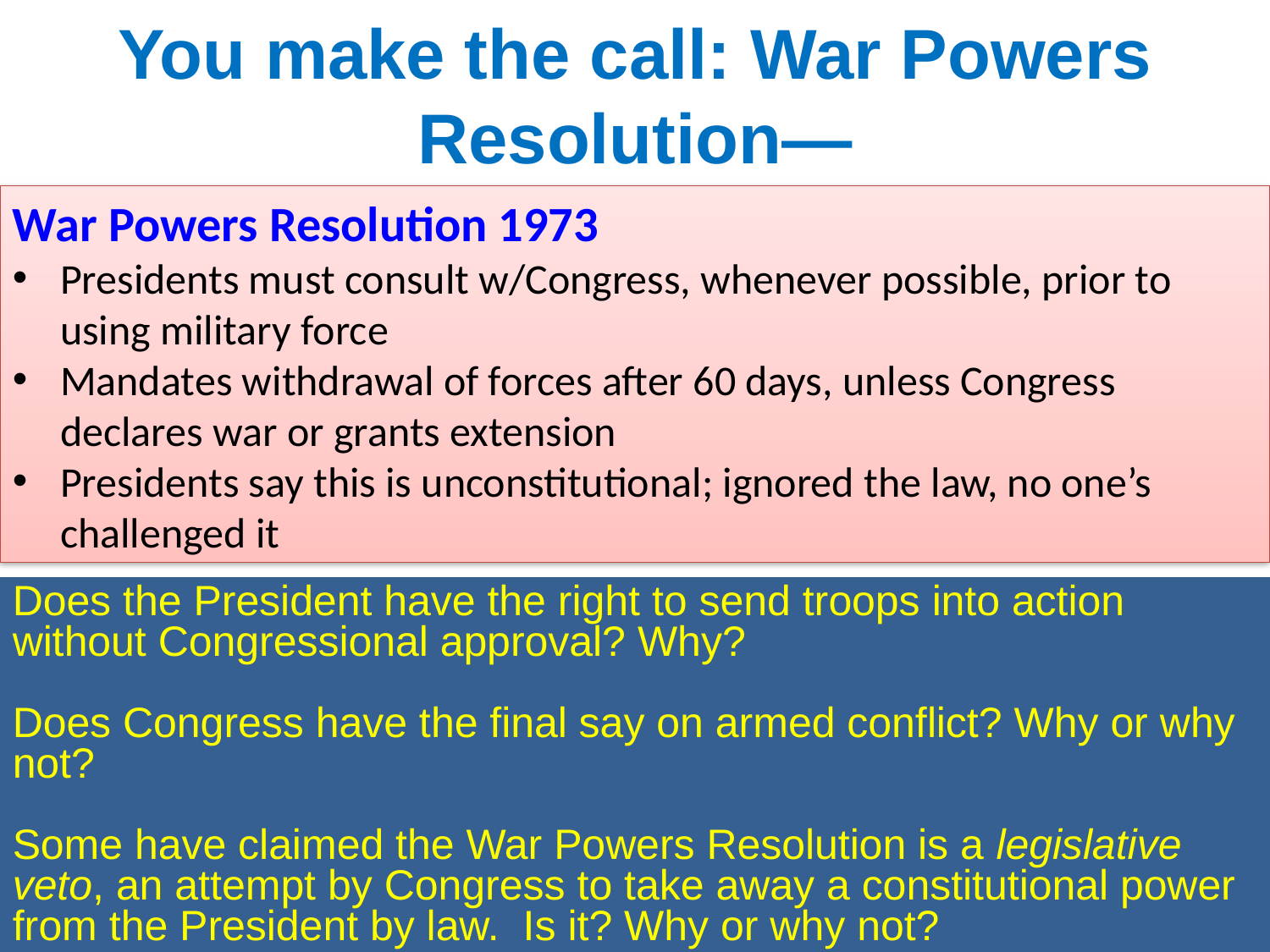

You make the call: War Powers Resolution—
Constitutional or Not?
War Powers Resolution 1973
Presidents must consult w/Congress, whenever possible, prior to using military force
Mandates withdrawal of forces after 60 days, unless Congress declares war or grants extension
Presidents say this is unconstitutional; ignored the law, no one’s challenged it
Does the President have the right to send troops into action without Congressional approval? Why?

Does Congress have the final say on armed conflict? Why or why not?

Some have claimed the War Powers Resolution is a legislative veto, an attempt by Congress to take away a constitutional power from the President by law.  Is it? Why or why not?